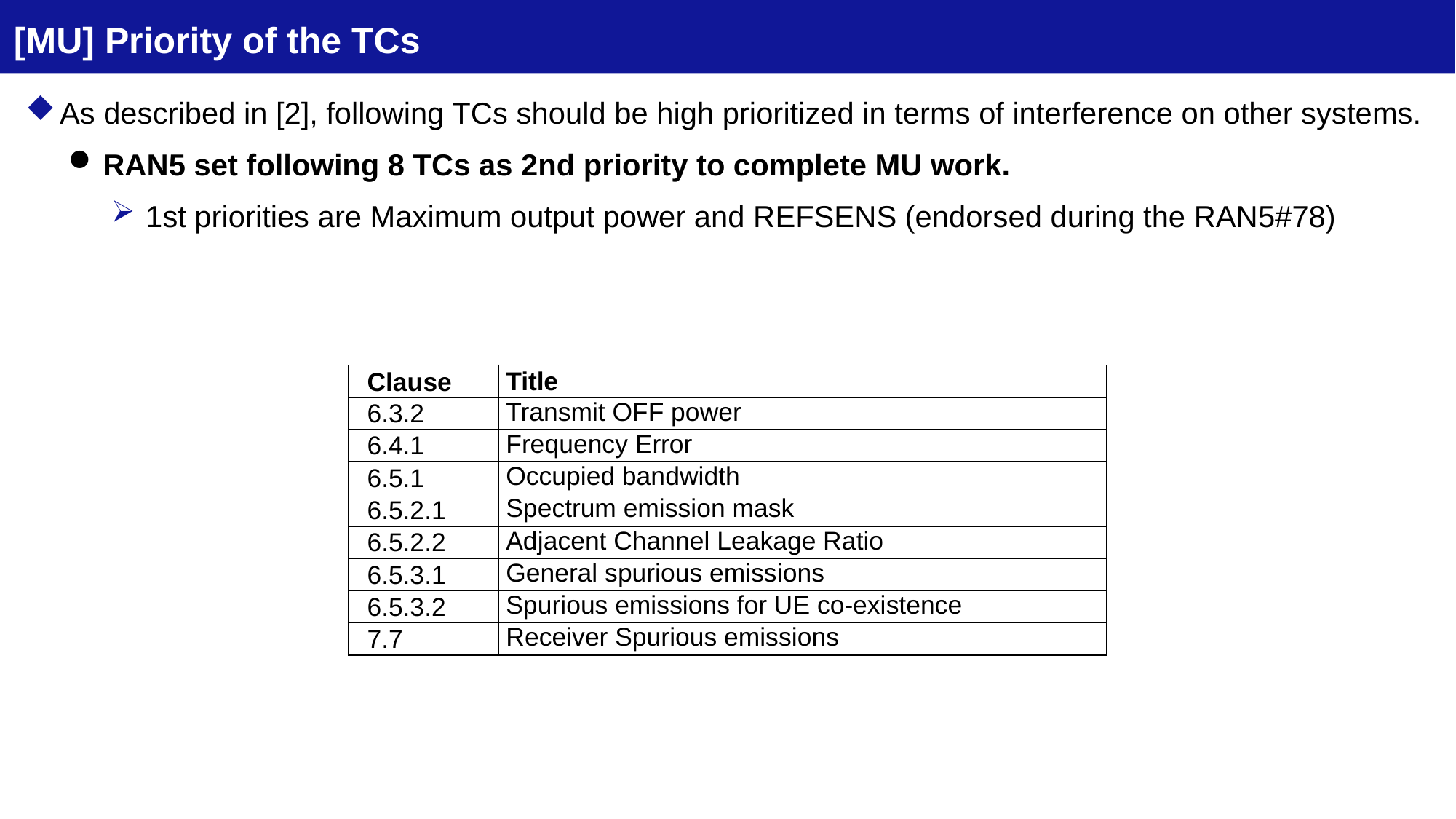

# [MU] Priority of the TCs
As described in [2], following TCs should be high prioritized in terms of interference on other systems.
RAN5 set following 8 TCs as 2nd priority to complete MU work.
1st priorities are Maximum output power and REFSENS (endorsed during the RAN5#78)

| Clause | Title |
| --- | --- |
| 6.3.2 | Transmit OFF power |
| 6.4.1 | Frequency Error |
| 6.5.1 | Occupied bandwidth |
| 6.5.2.1 | Spectrum emission mask |
| 6.5.2.2 | Adjacent Channel Leakage Ratio |
| 6.5.3.1 | General spurious emissions |
| 6.5.3.2 | Spurious emissions for UE co-existence |
| 7.7 | Receiver Spurious emissions |